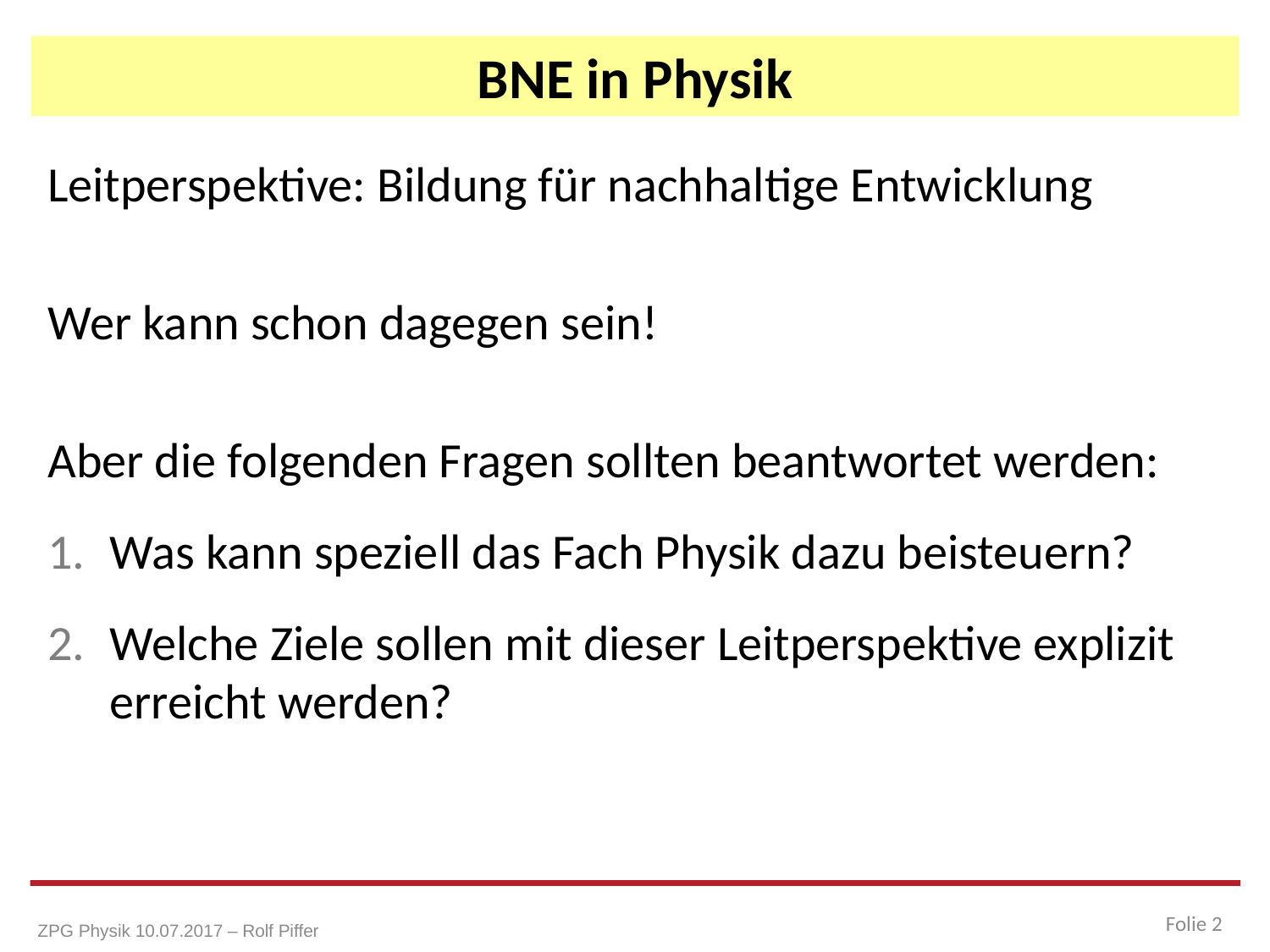

# BNE in Physik
Leitperspektive: Bildung für nachhaltige Entwicklung

Wer kann schon dagegen sein!

Aber die folgenden Fragen sollten beantwortet werden:
Was kann speziell das Fach Physik dazu beisteuern?
Welche Ziele sollen mit dieser Leitperspektive explizit erreicht werden?

Folie 2
ZPG Physik 10.07.2017 – Rolf Piffer